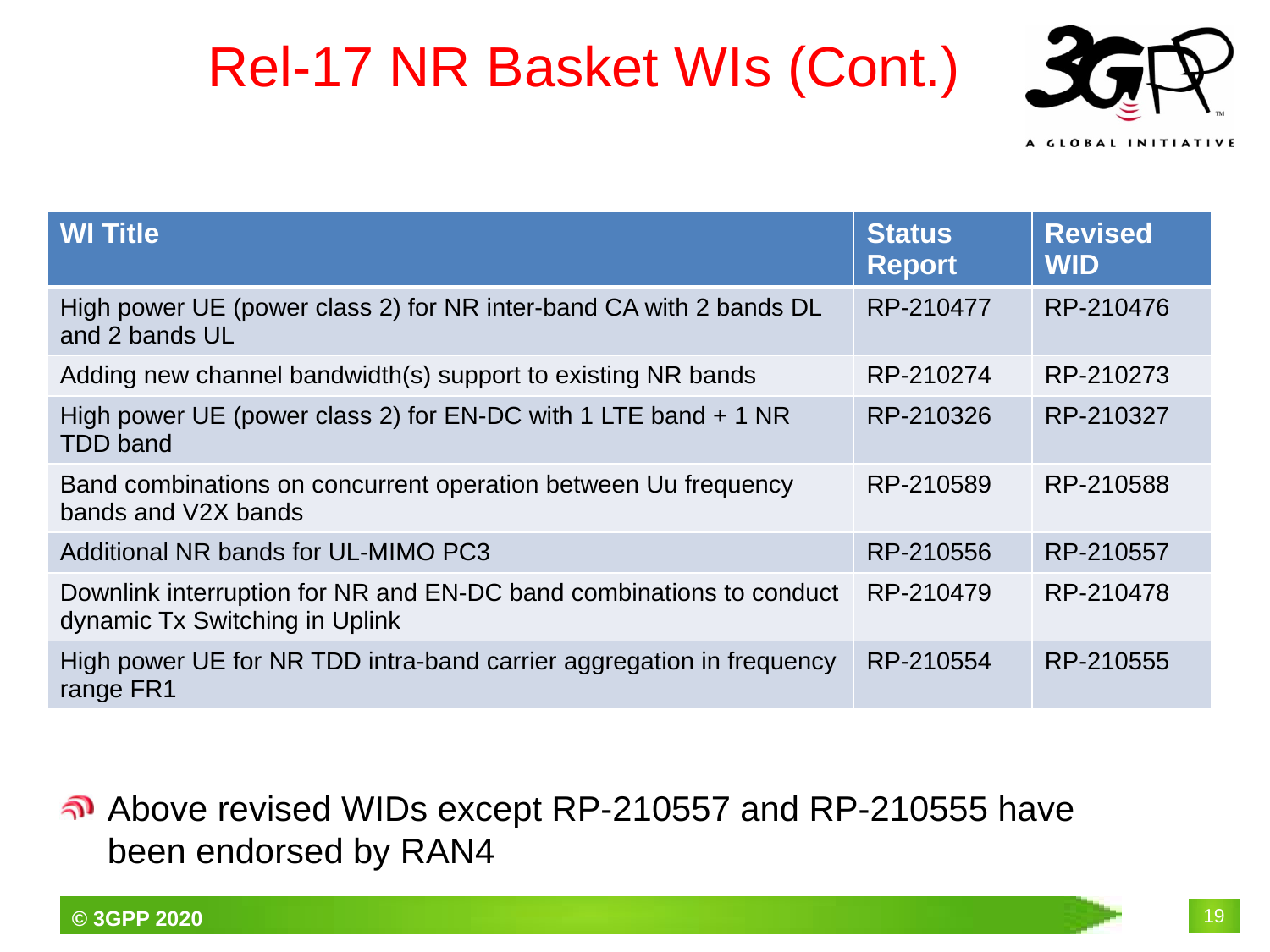

# Rel-17 NR Basket WIs (Cont.)

| WI Title | Status Report | Revised WID |
| --- | --- | --- |
| High power UE (power class 2) for NR inter-band CA with 2 bands DL and 2 bands UL | RP‑210477 | RP-210476 |
| Adding new channel bandwidth(s) support to existing NR bands | RP‑210274 | RP-210273 |
| High power UE (power class 2) for EN-DC with 1 LTE band + 1 NR TDD band | RP‑210326 | RP-210327 |
| Band combinations on concurrent operation between Uu frequency bands and V2X bands | RP‑210589 | RP‑210588 |
| Additional NR bands for UL-MIMO PC3 | RP‑210556 | RP‑210557 |
| Downlink interruption for NR and EN-DC band combinations to conduct dynamic Tx Switching in Uplink | RP‑210479 | RP‑210478 |
| High power UE for NR TDD intra-band carrier aggregation in frequency range FR1 | RP‑210554 | RP‑210555 |
19
Above revised WIDs except RP‑210557 and RP‑210555 have been endorsed by RAN4